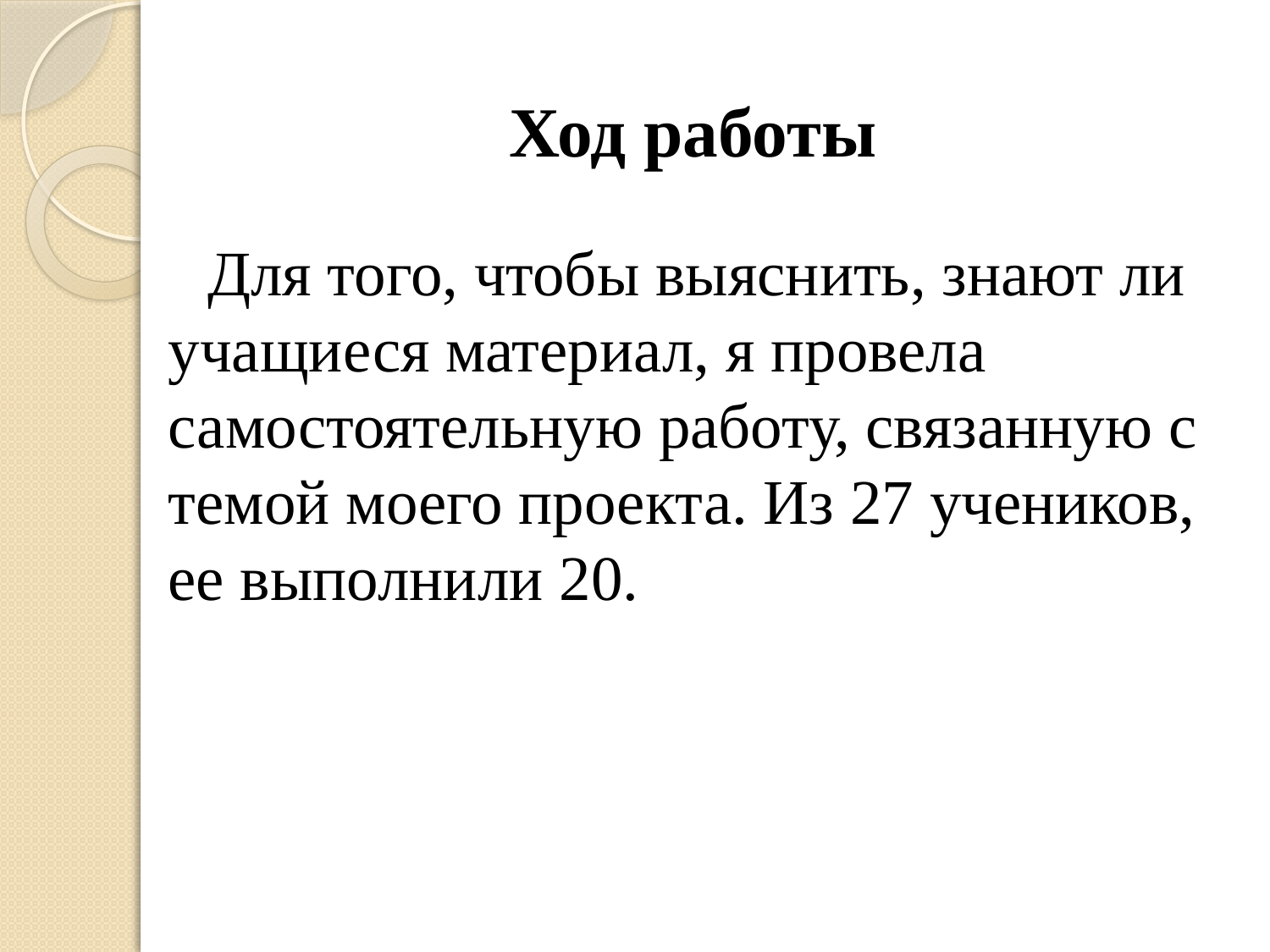

# Ход работы
Для того, чтобы выяснить, знают ли учащиеся материал, я провела самостоятельную работу, связанную с темой моего проекта. Из 27 учеников, ее выполнили 20.